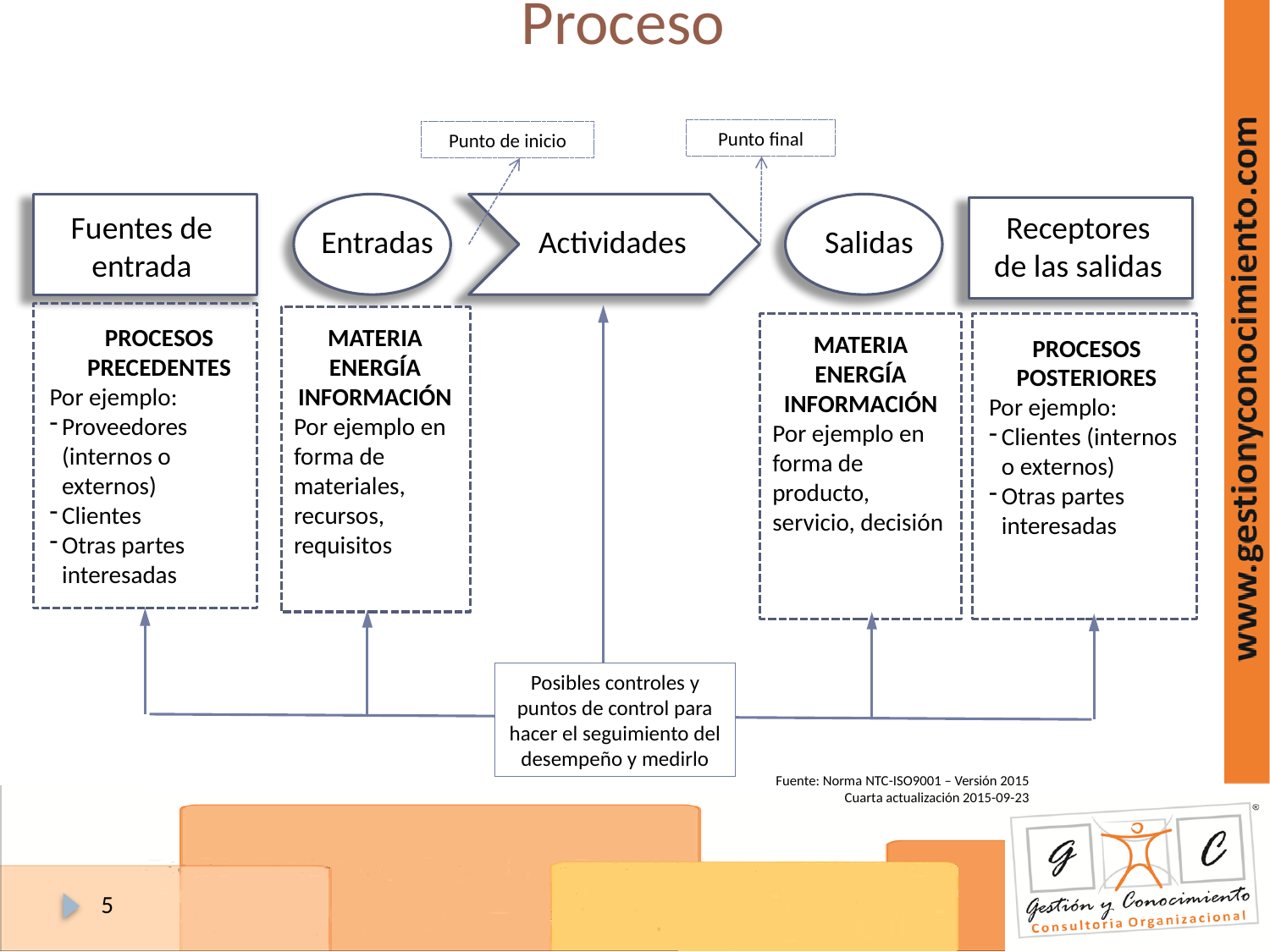

# Proceso
Punto final
Punto de inicio

Fuentes de entrada
Receptores de las salidas
Entradas
Salidas
Actividades

PROCESOS PRECEDENTES
Por ejemplo:
Proveedores (internos o externos)
Clientes
Otras partes interesadas
MATERIA
ENERGÍA
INFORMACIÓN
Por ejemplo en forma de materiales, recursos, requisitos
MATERIA
ENERGÍA
INFORMACIÓN
Por ejemplo en forma de producto, servicio, decisión
PROCESOS POSTERIORES
Por ejemplo:
Clientes (internos o externos)
Otras partes interesadas
Posibles controles y puntos de control para hacer el seguimiento del desempeño y medirlo
Fuente: Norma NTC-ISO9001 – Versión 2015
Cuarta actualización 2015-09-23
5